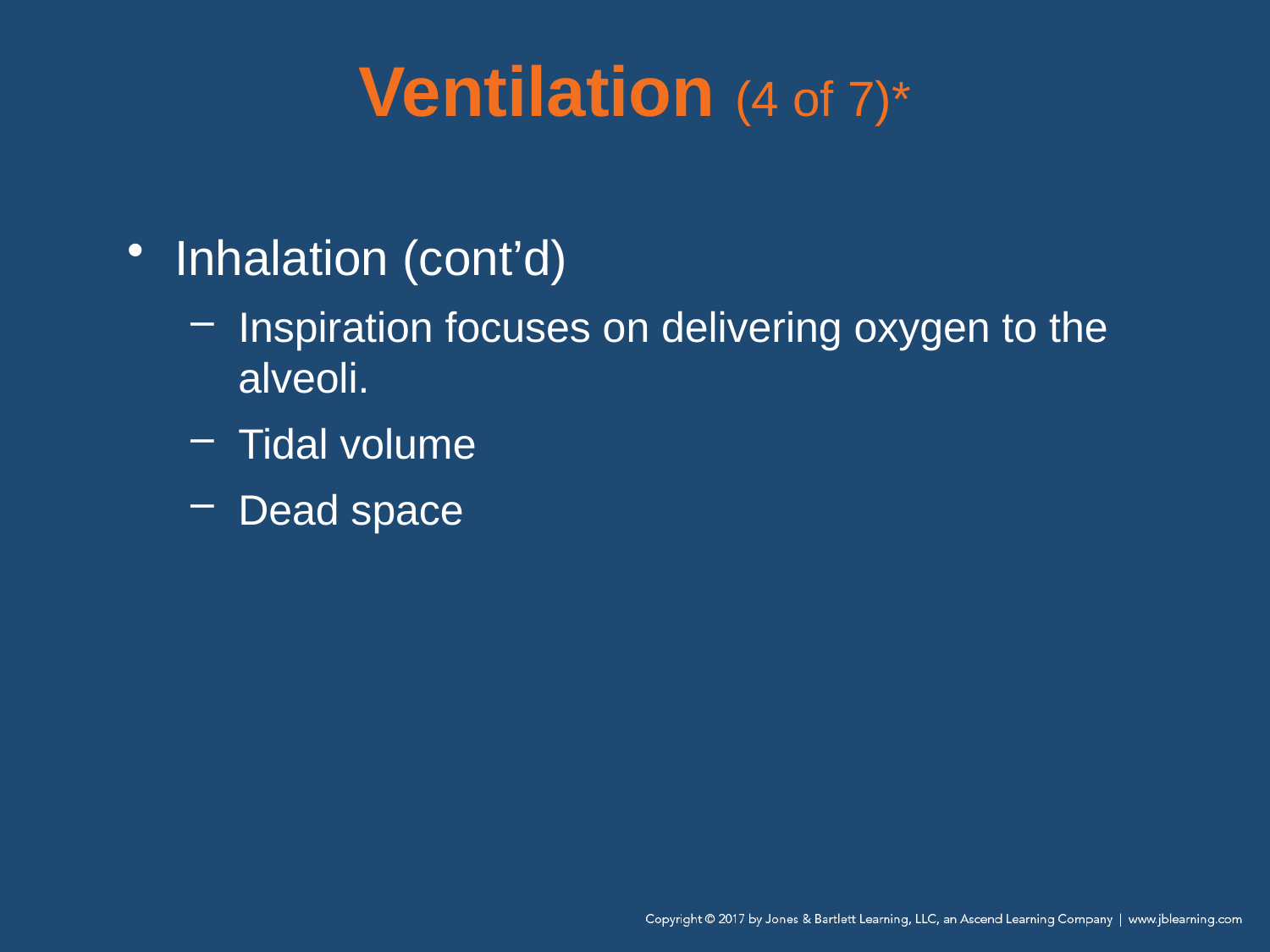

# Ventilation (4 of 7)*
Inhalation (cont’d)
Inspiration focuses on delivering oxygen to the alveoli.
Tidal volume
Dead space